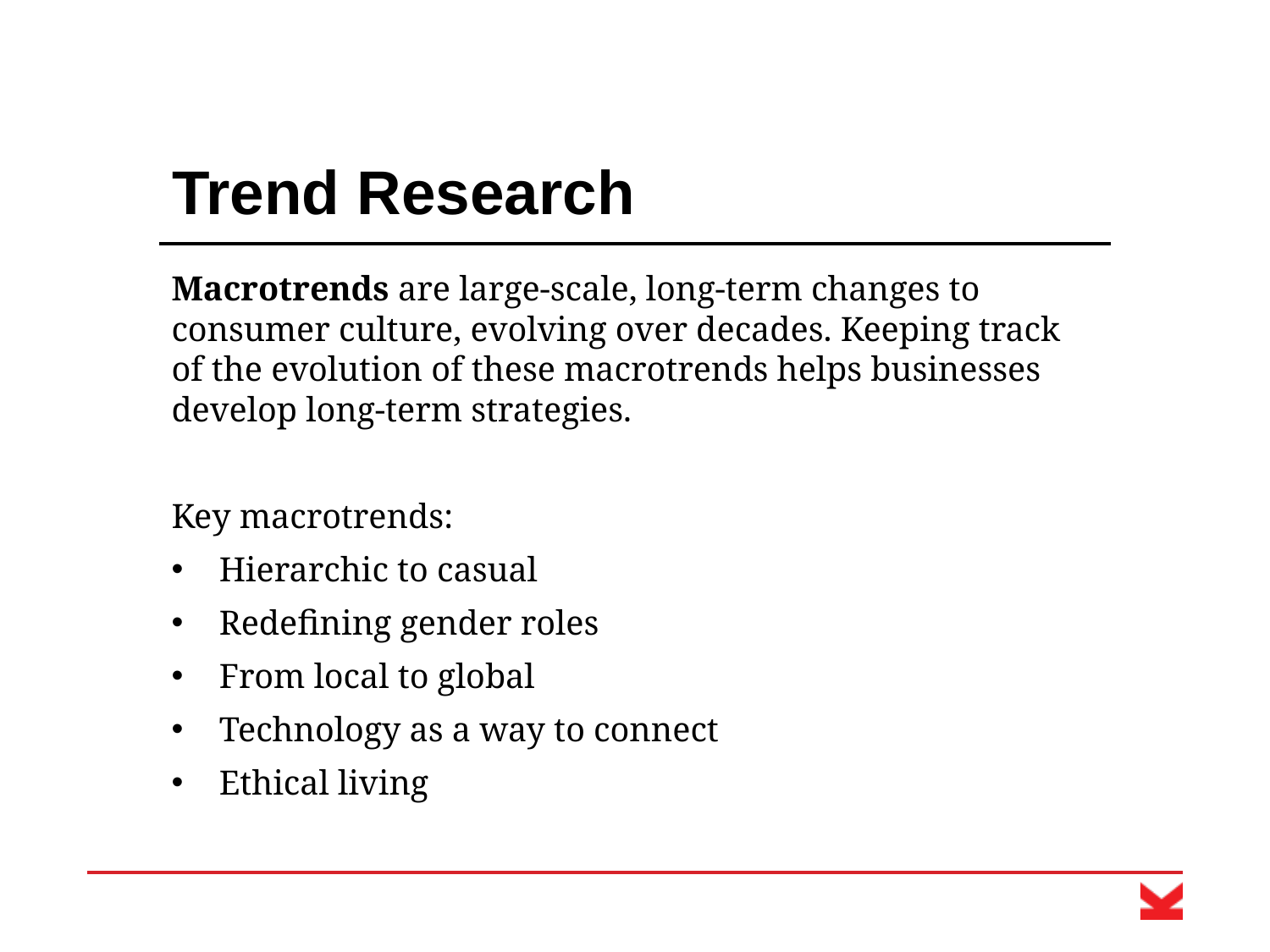

# Trend Research
Macrotrends are large-scale, long-term changes to consumer culture, evolving over decades. Keeping track of the evolution of these macrotrends helps businesses develop long-term strategies.

Key macrotrends:
Hierarchic to casual
Redefining gender roles
From local to global
Technology as a way to connect
Ethical living